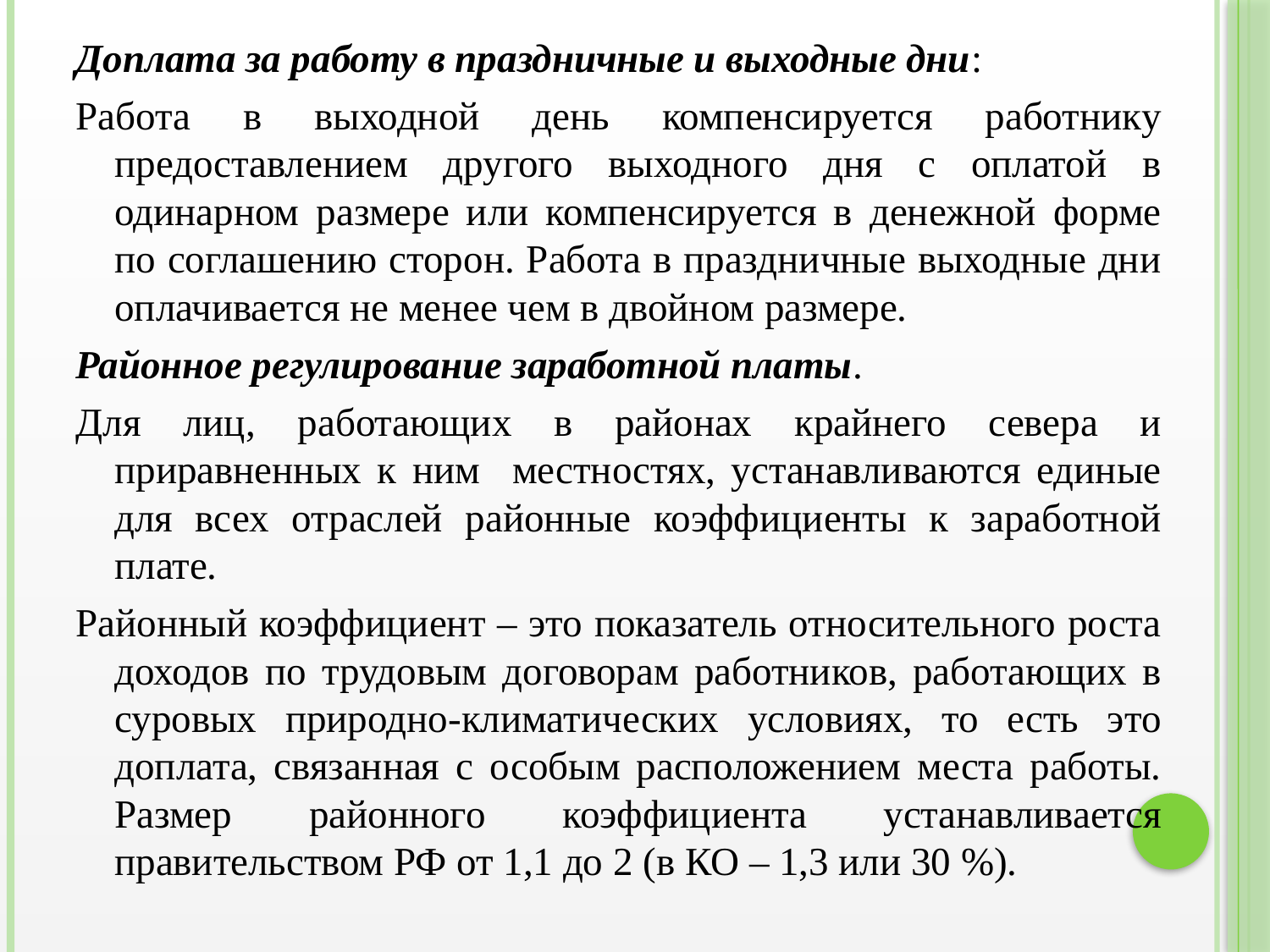

Доплата за работу в праздничные и выходные дни:
Работа в выходной день компенсируется работнику предоставлением другого выходного дня с оплатой в одинарном размере или компенсируется в денежной форме по соглашению сторон. Работа в праздничные выходные дни оплачивается не менее чем в двойном размере.
Районное регулирование заработной платы.
Для лиц, работающих в районах крайнего севера и приравненных к ним  местностях, устанавливаются единые для всех отраслей районные коэффициенты к заработной плате.
Районный коэффициент – это показатель относительного роста доходов по трудовым договорам работников, работающих в суровых природно-климатических условиях, то есть это доплата, связанная с особым расположением места работы. Размер районного коэффициента устанавливается правительством РФ от 1,1 до 2 (в КО – 1,3 или 30 %).